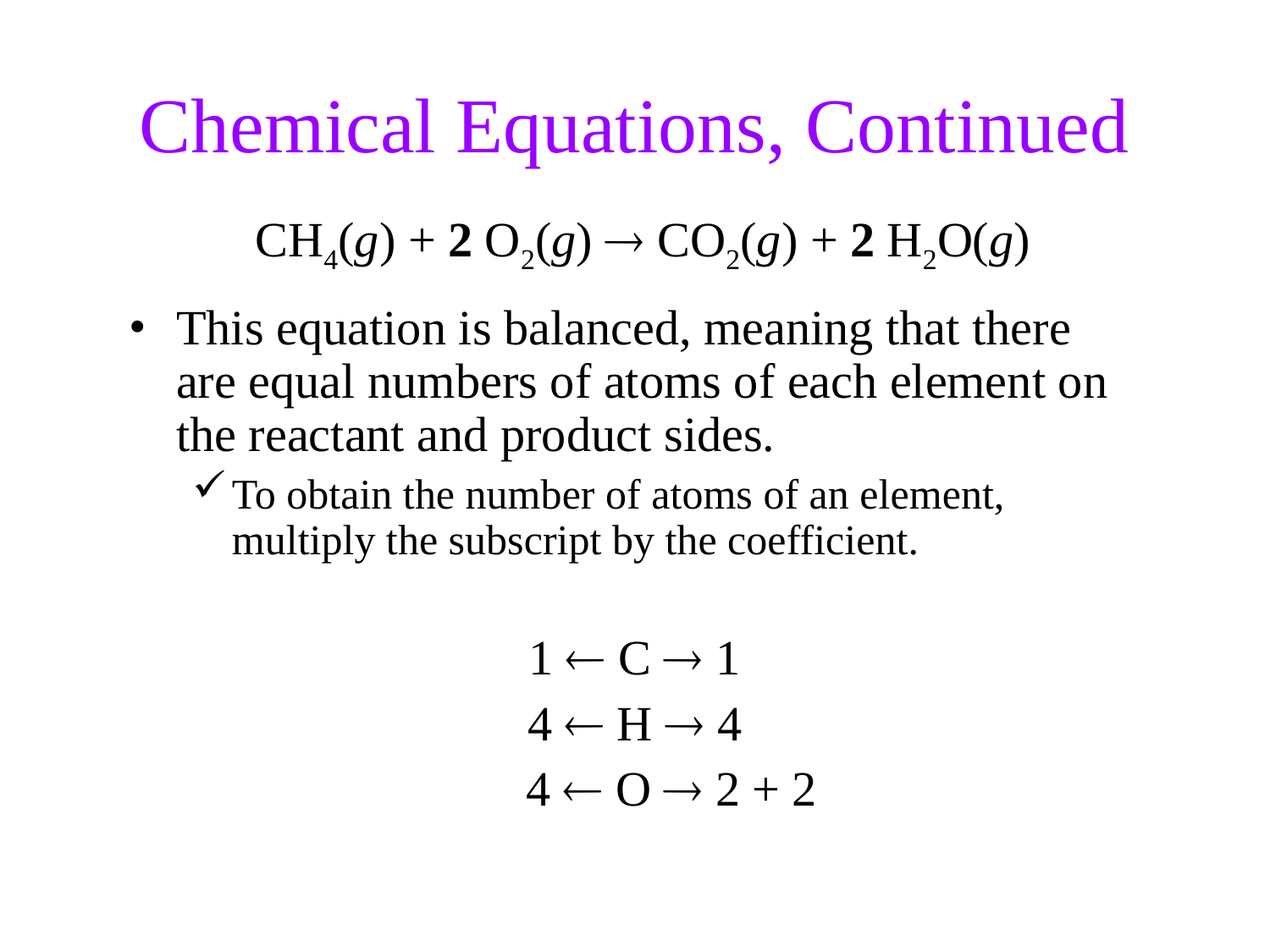

Chemical Equations, Continued
CH4(g) + 2 O2(g) → CO2(g) + 2 H2O(g)
This equation is balanced, meaning that there are equal numbers of atoms of each element on the reactant and product sides.
To obtain the number of atoms of an element, multiply the subscript by the coefficient.

1 ← C → 1
4 ← H → 4
      4 ← O → 2 + 2